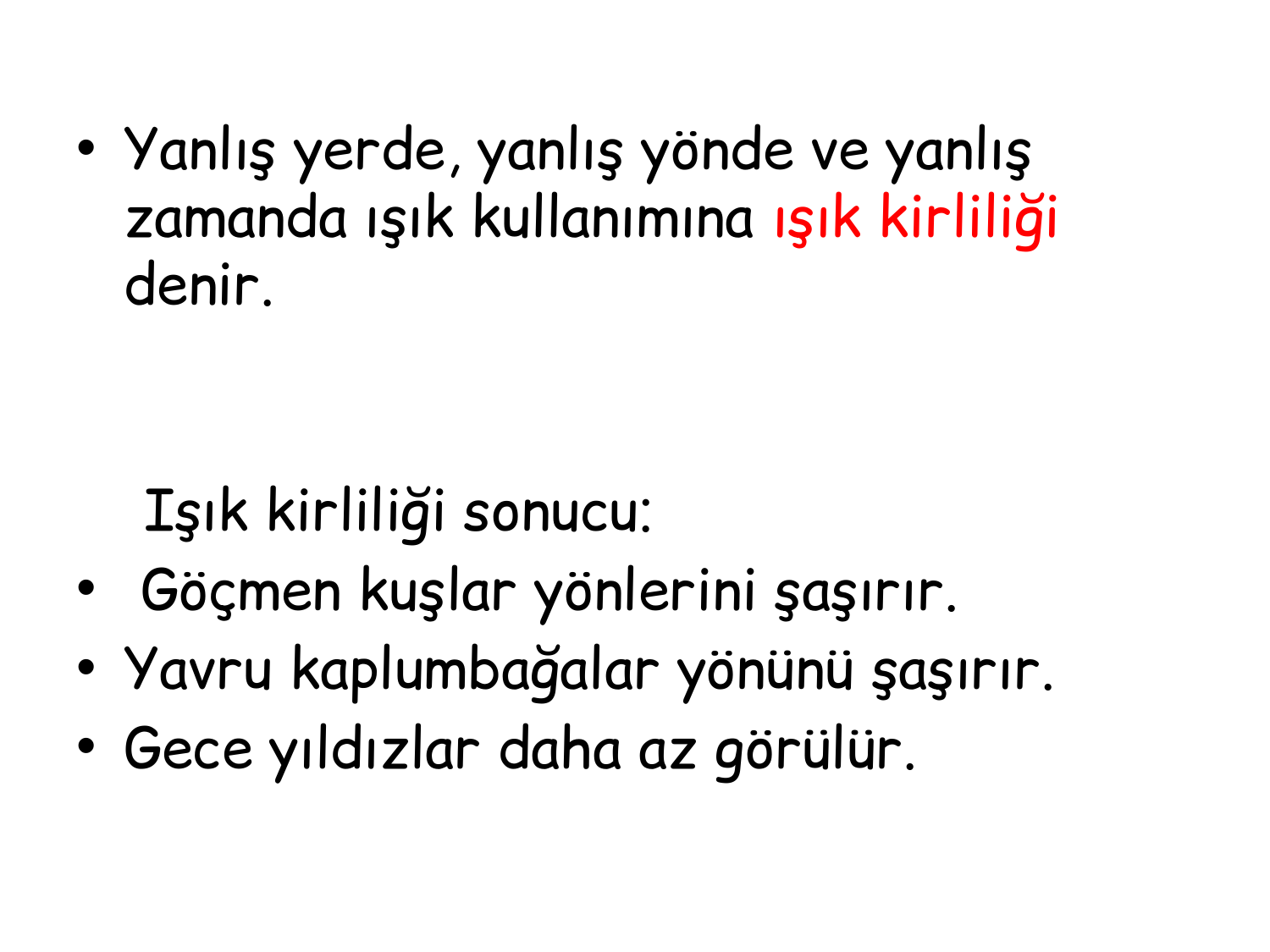

Yanlış yerde, yanlış yönde ve yanlış zamanda ışık kullanımına ışık kirliliği denir.

    Işık kirliliği sonucu:
 Göçmen kuşlar yönlerini şaşırır.
Yavru kaplumbağalar yönünü şaşırır.
Gece yıldızlar daha az görülür.